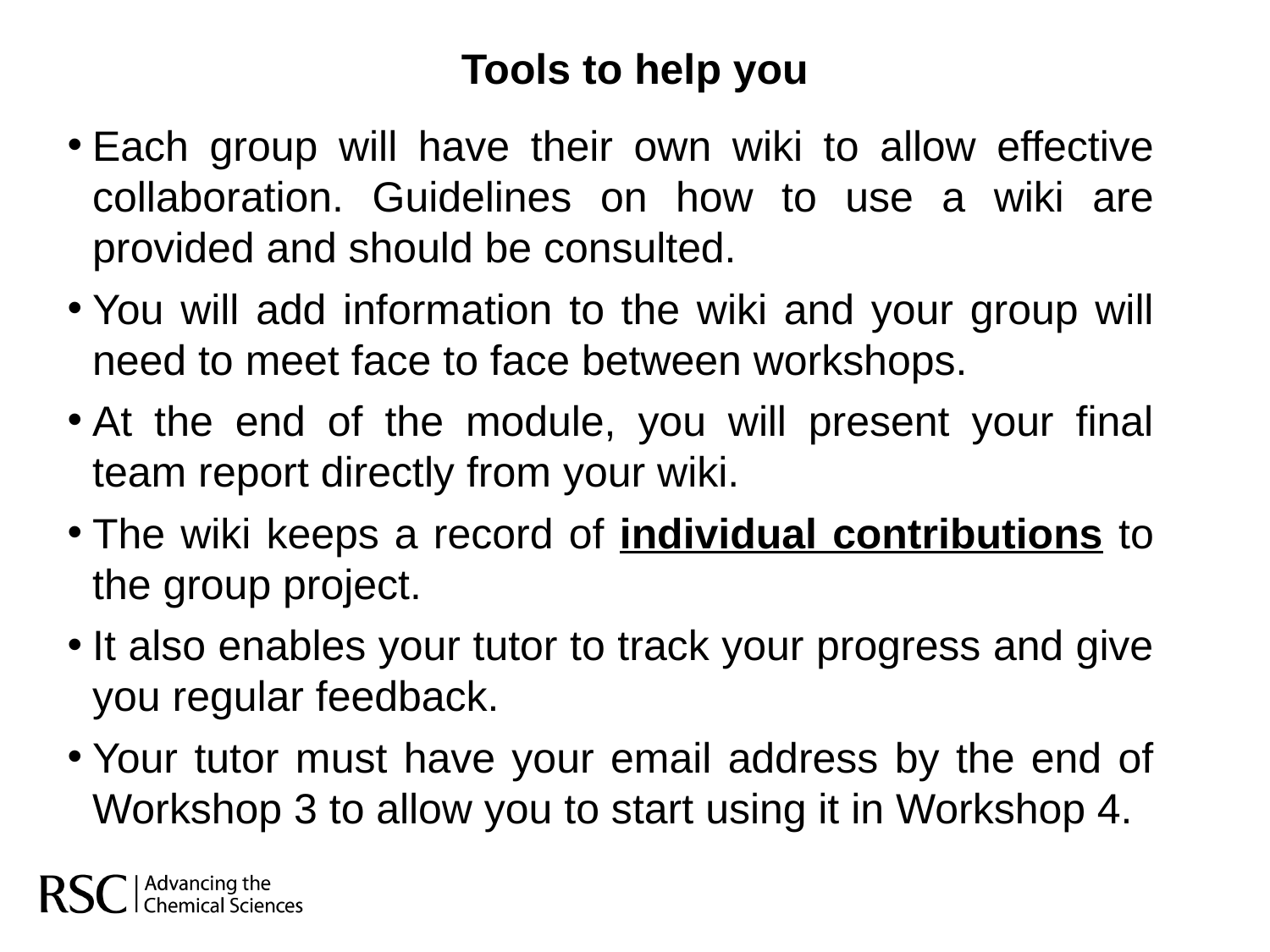

Tools to help you
Each group will have their own wiki to allow effective collaboration. Guidelines on how to use a wiki are provided and should be consulted.
You will add information to the wiki and your group will need to meet face to face between workshops.
At the end of the module, you will present your final team report directly from your wiki.
The wiki keeps a record of individual contributions to the group project.
It also enables your tutor to track your progress and give you regular feedback.
Your tutor must have your email address by the end of Workshop 3 to allow you to start using it in Workshop 4.